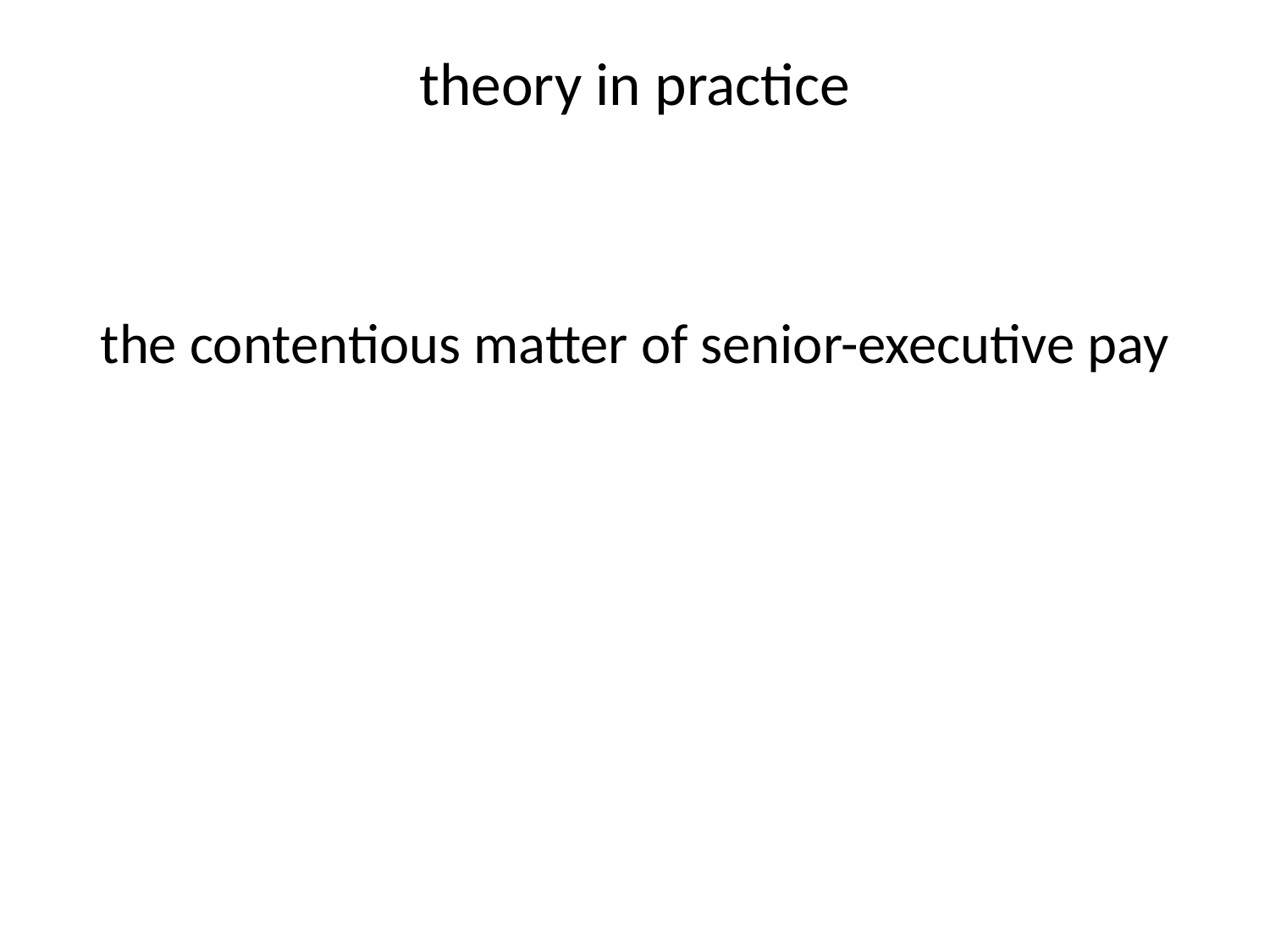

# theory in practice

the contentious matter of senior-executive pay